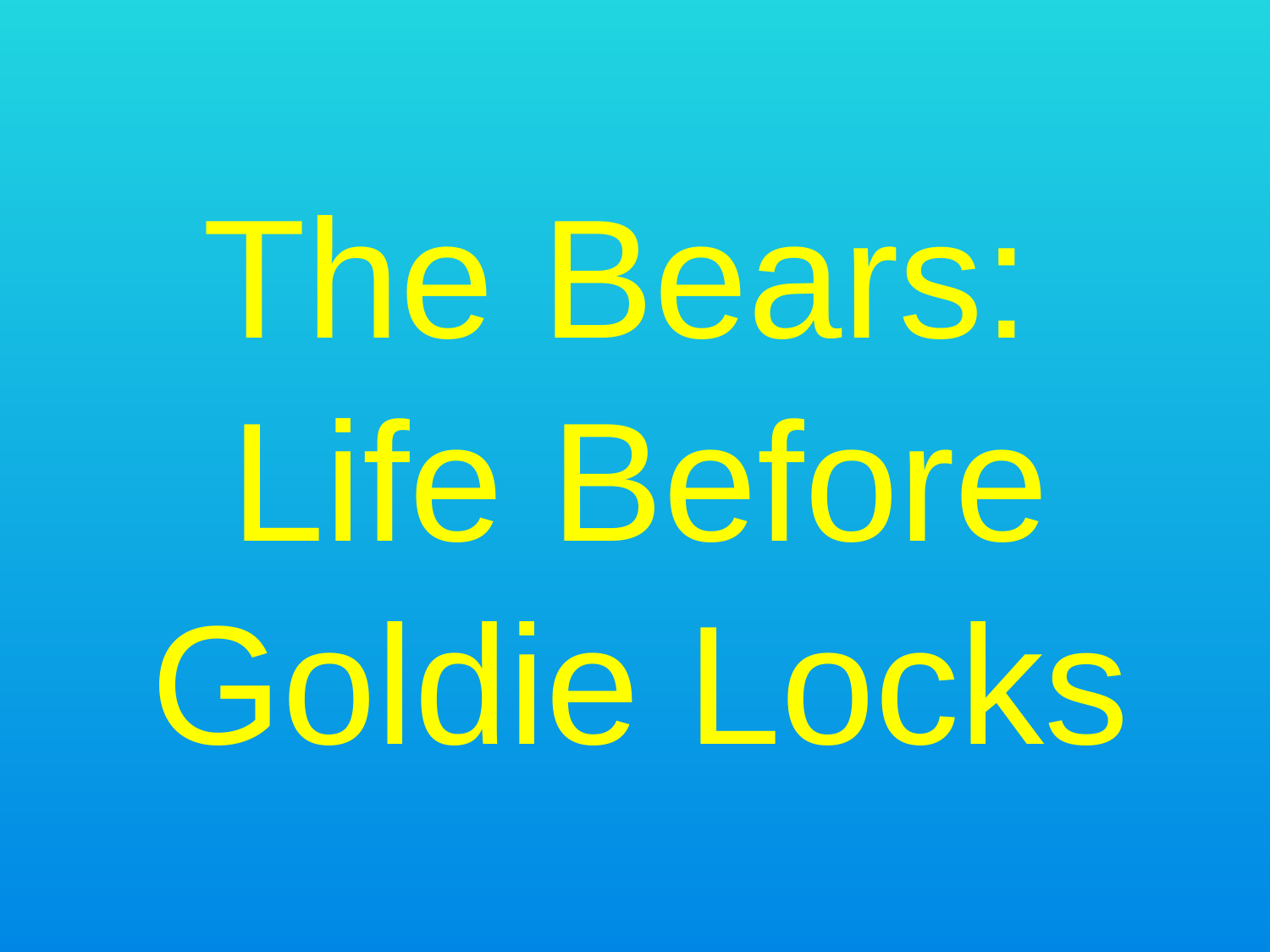

# The Bears: Life Before Goldie Locks